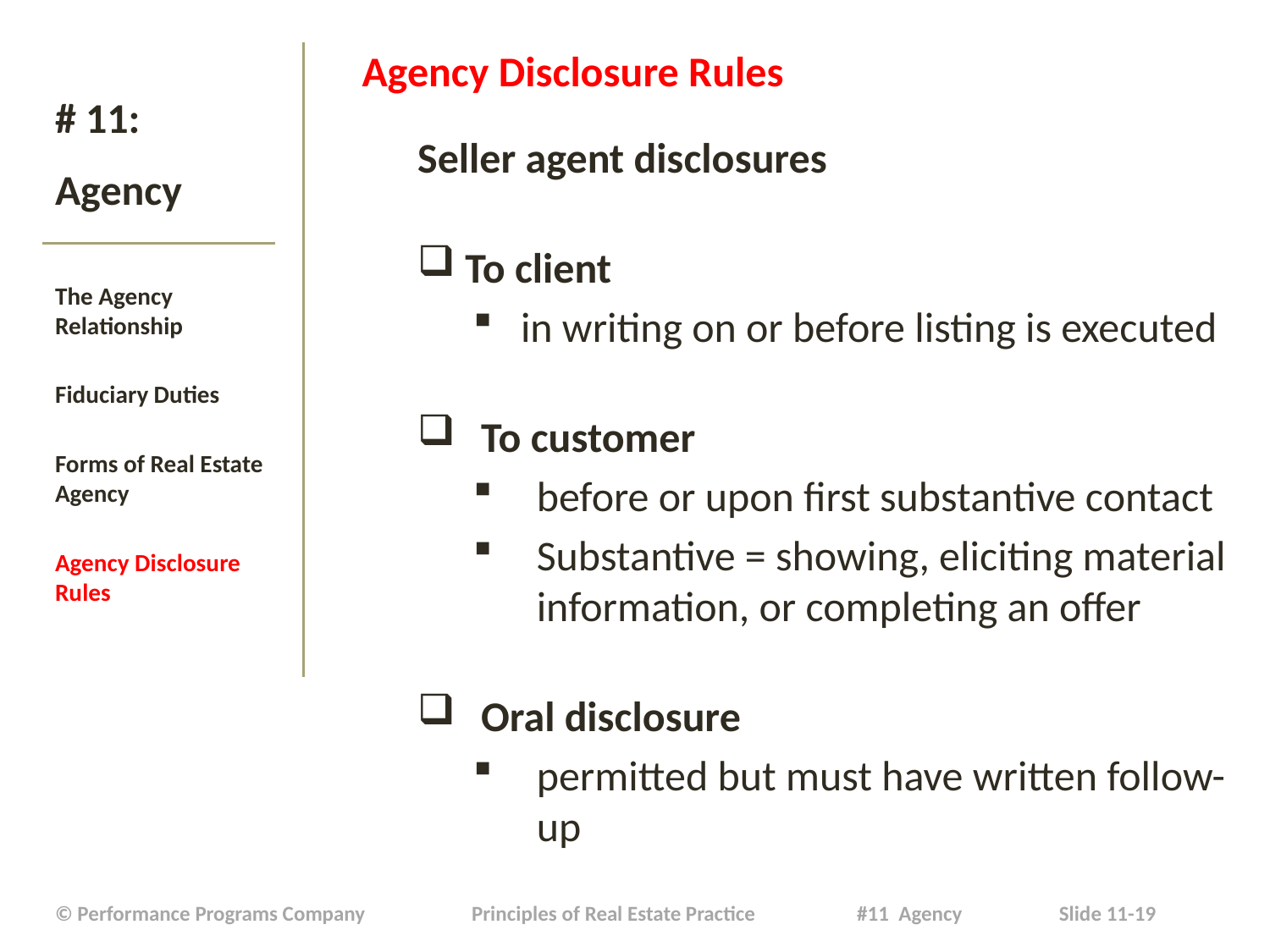

Agency Disclosure Rules

Seller agent disclosures
To client
in writing on or before listing is executed
To customer
before or upon first substantive contact
Substantive = showing, eliciting material information, or completing an offer
Oral disclosure
permitted but must have written follow-up

# # 11: Agency

The Agency Relationship

Fiduciary Duties

Forms of Real Estate Agency

Agency Disclosure Rules

| © Performance Programs Company Principles of Real Estate Practice #11 Agency Slide 11-19 |
| --- |